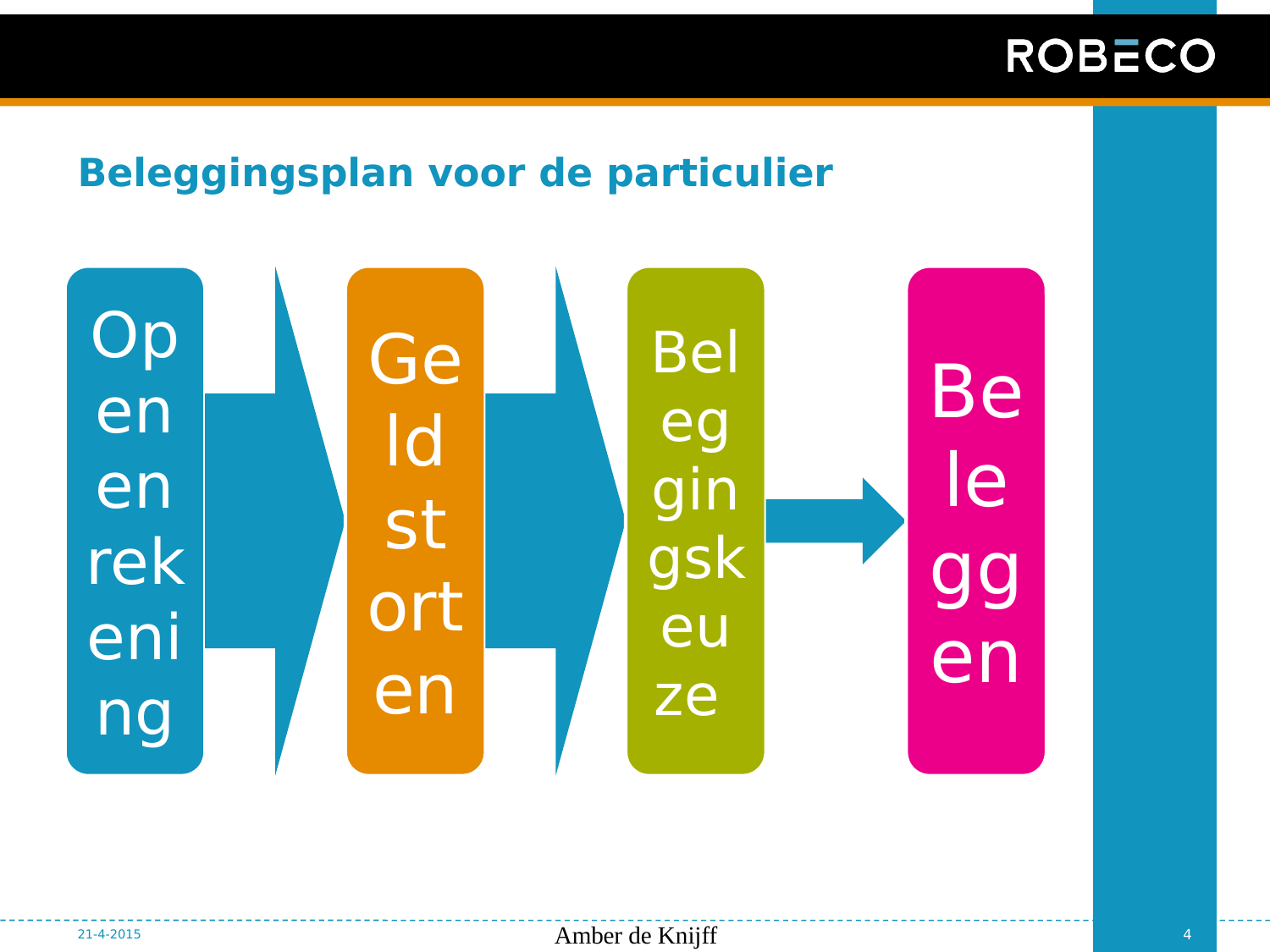

# Beleggingsplan voor de particulier
Openen rekening
Geld storten
Beleggingskeuze
Beleggen
21-4-2015
Amber de Knijff
4